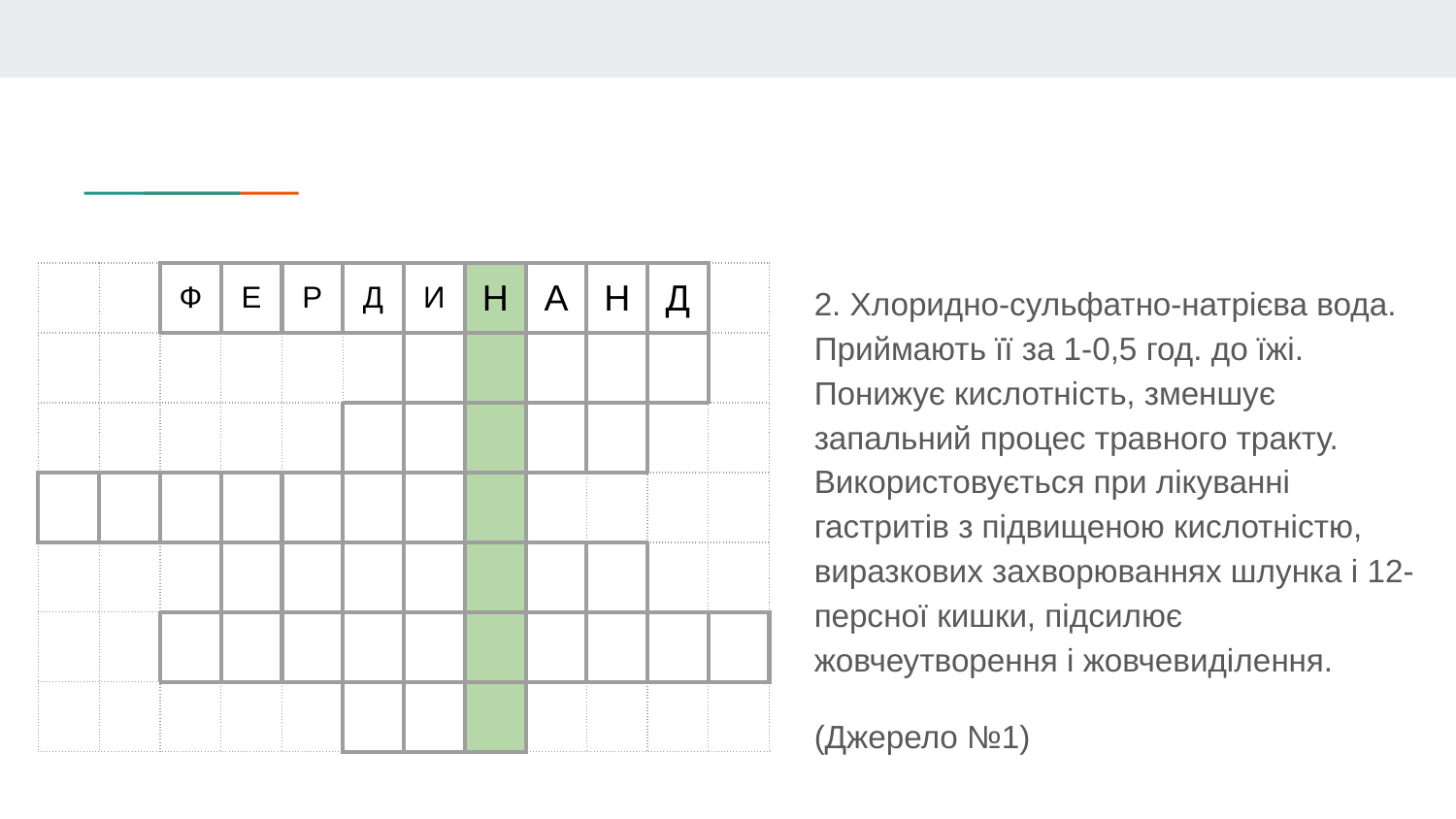

|  |  | Ф | Е | Р | Д | И | Н | А | Н | Д |  |
| --- | --- | --- | --- | --- | --- | --- | --- | --- | --- | --- | --- |
|  |  |  |  |  |  |  |  |  |  |  |  |
|  |  |  |  |  |  |  |  |  |  |  |  |
|  |  |  |  |  |  |  |  |  |  |  |  |
|  |  |  |  |  |  |  |  |  |  |  |  |
|  |  |  |  |  |  |  |  |  |  |  |  |
|  |  |  |  |  |  |  |  |  |  |  |  |
2. Хлоридно-сульфатно-натрієва вода. Приймають її за 1-0,5 год. до їжі. Понижує кислотність, зменшує запальний процес травного тракту. Використовується при лікуванні гастритів з підвищеною кислотністю, виразкових захворюваннях шлунка і 12-персної кишки, підсилює жовчеутворення і жовчевиділення.
(Джерело №1)